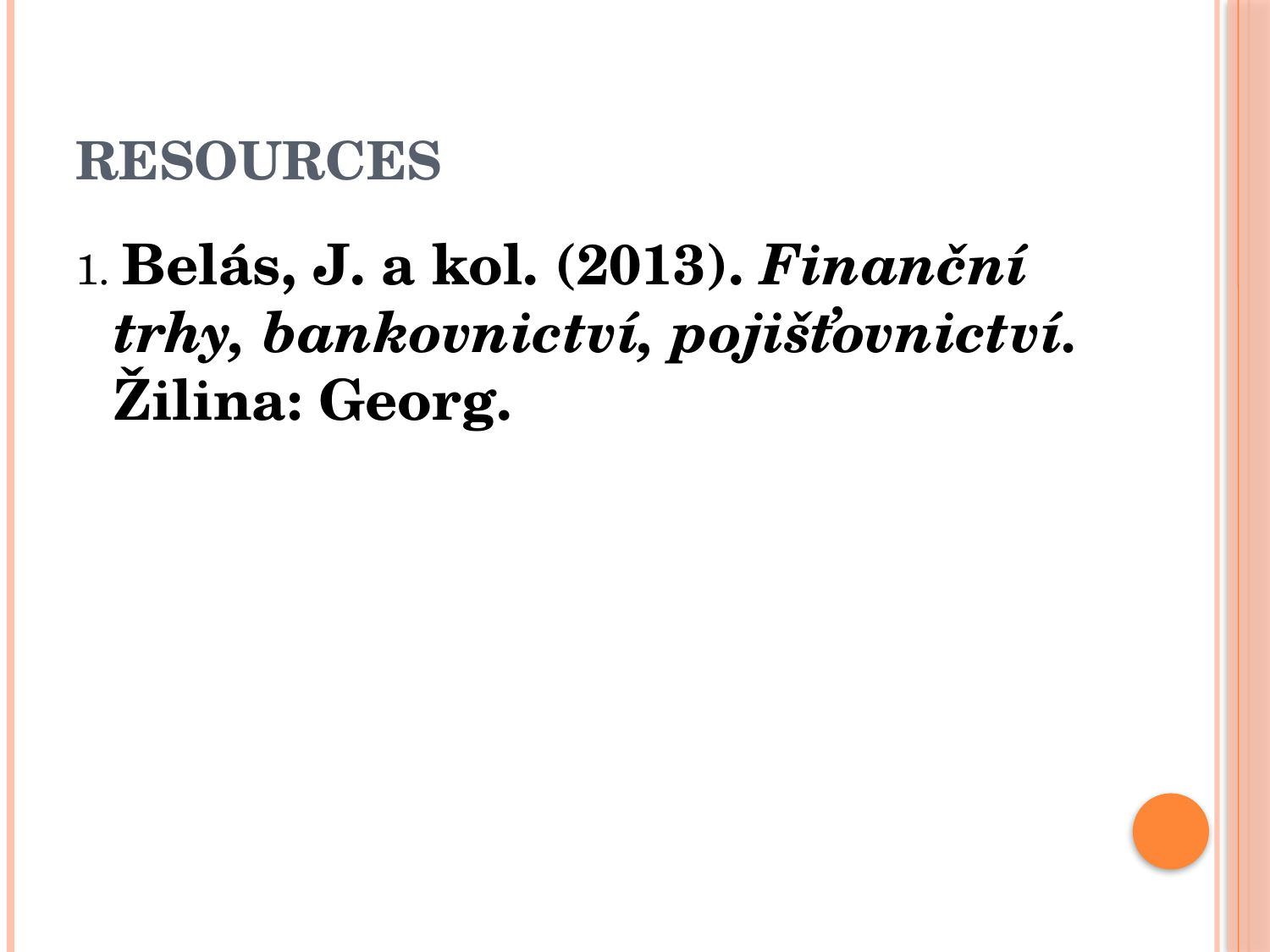

# Resources
1. Belás, J. a kol. (2013). Finanční trhy, bankovnictví, pojišťovnictví. Žilina: Georg.